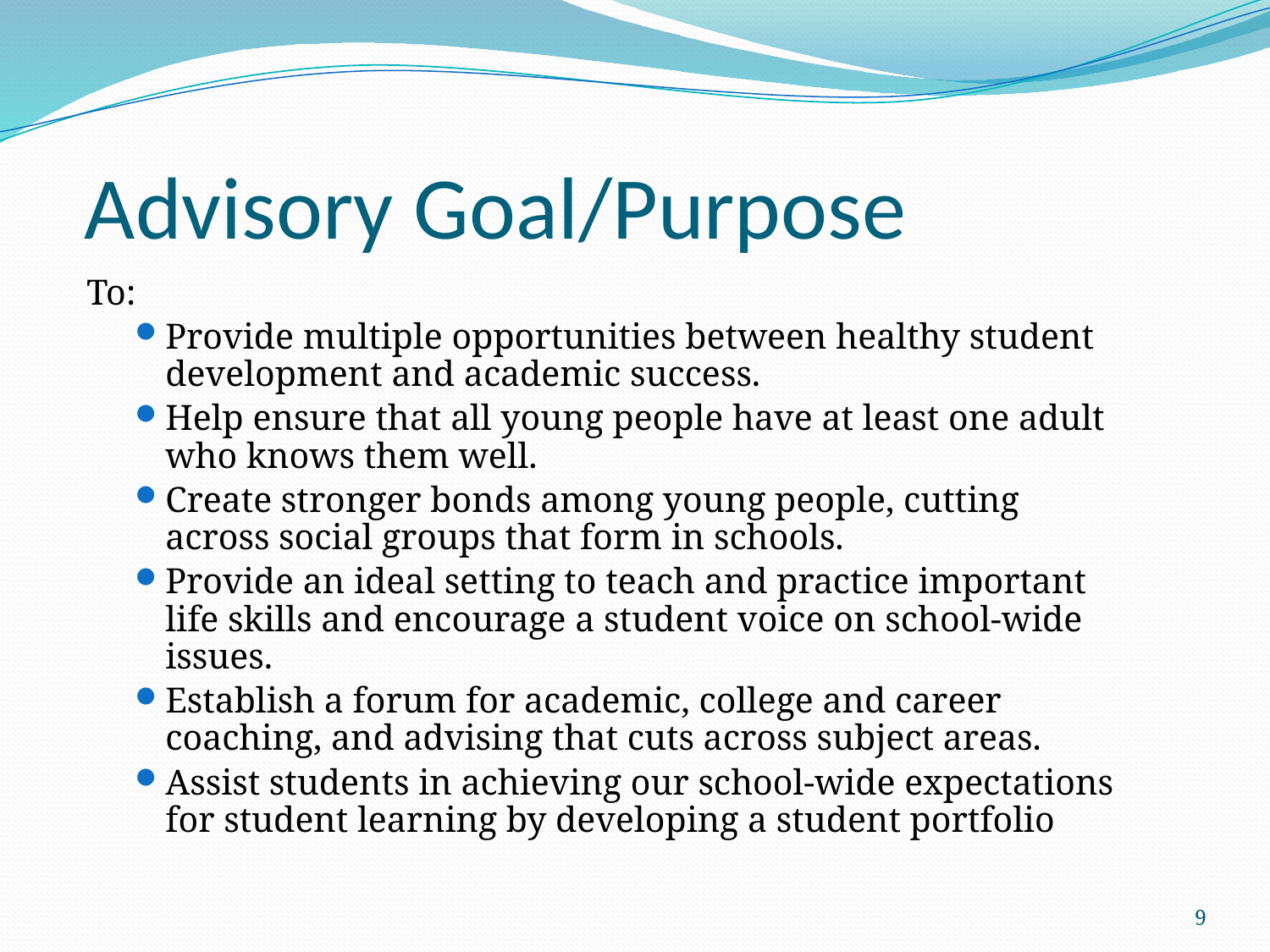

Advisory Goal/Purpose
To:
Provide multiple opportunities between healthy student development and academic success.
Help ensure that all young people have at least one adult who knows them well.
Create stronger bonds among young people, cutting across social groups that form in schools.
Provide an ideal setting to teach and practice important life skills and encourage a student voice on school-wide issues.
Establish a forum for academic, college and career coaching, and advising that cuts across subject areas.
Assist students in achieving our school-wide expectations for student learning by developing a student portfolio
9